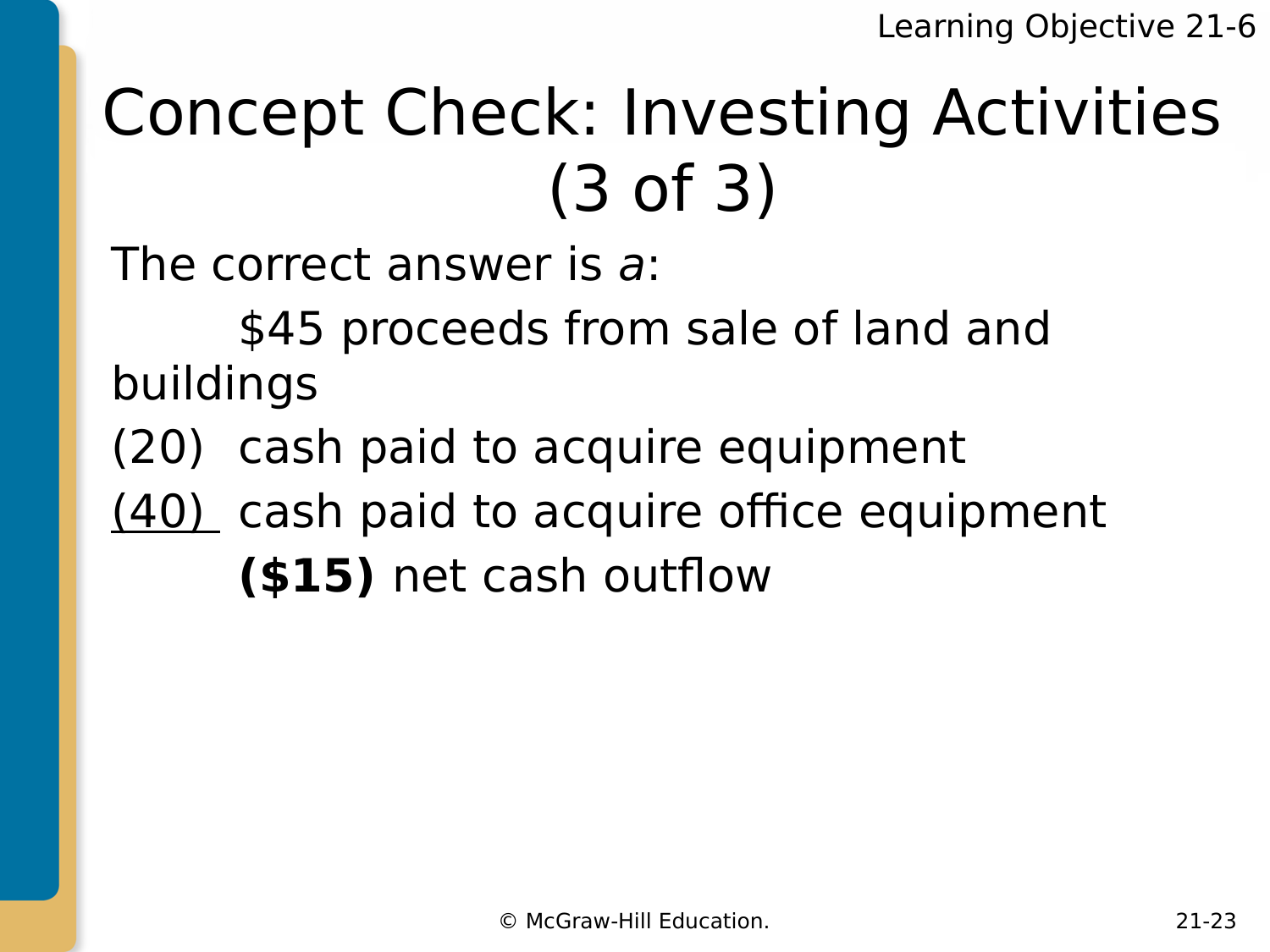

Learning Objective 21-6
# Concept Check: Investing Activities (3 of 3)
The correct answer is a:
	$45 proceeds from sale of land and buildings
(20) 	cash paid to acquire equipment
(40) 	cash paid to acquire office equipment
	($15) net cash outflow